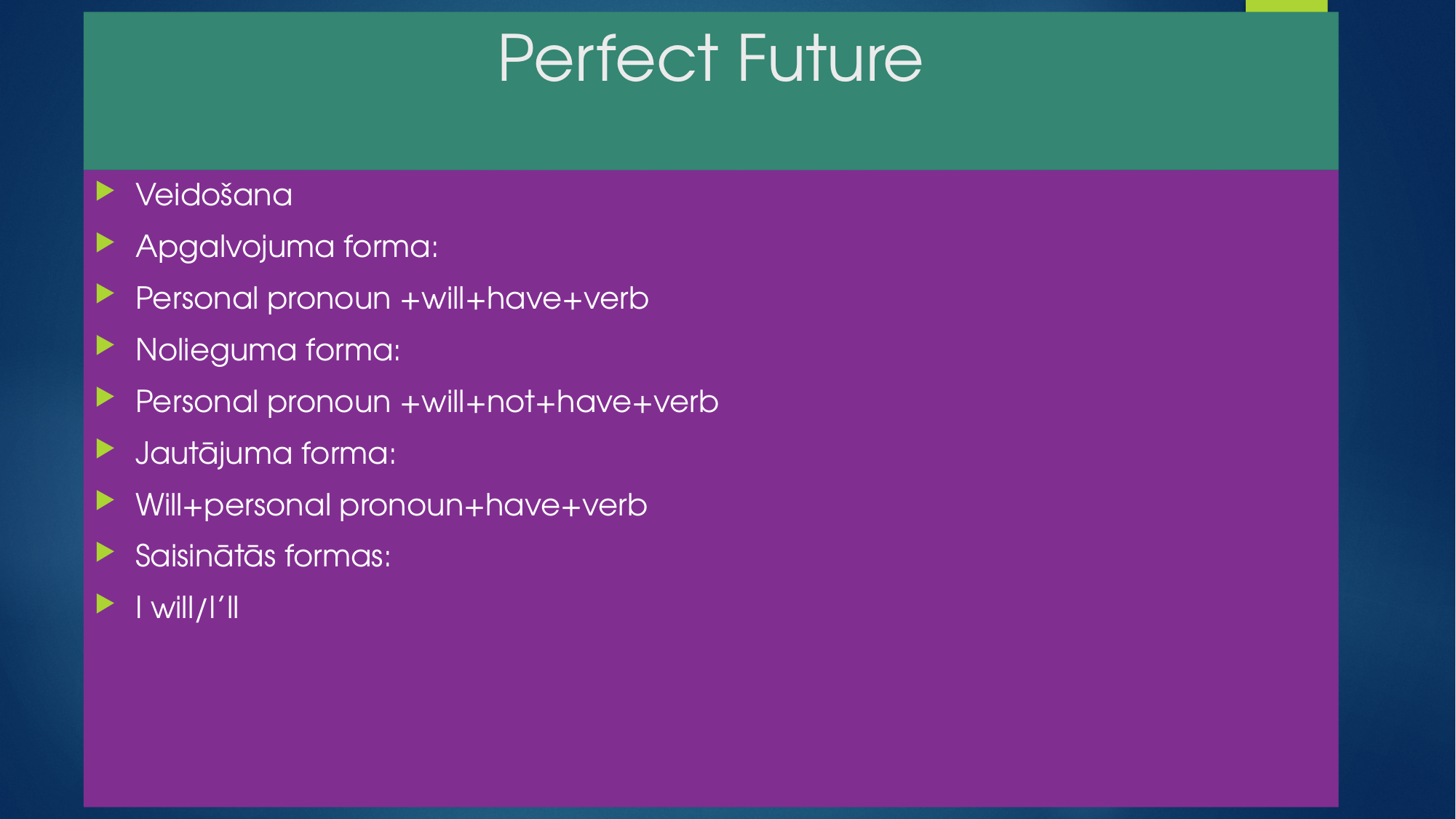

# Perfect Future
Veidošana
Apgalvojuma forma:
Personal pronoun +will+have+verb
Nolieguma forma:
Personal pronoun +will+not+have+verb
Jautājuma forma:
Will+personal pronoun+have+verb
Saisinātās formas:
I will/I’ll